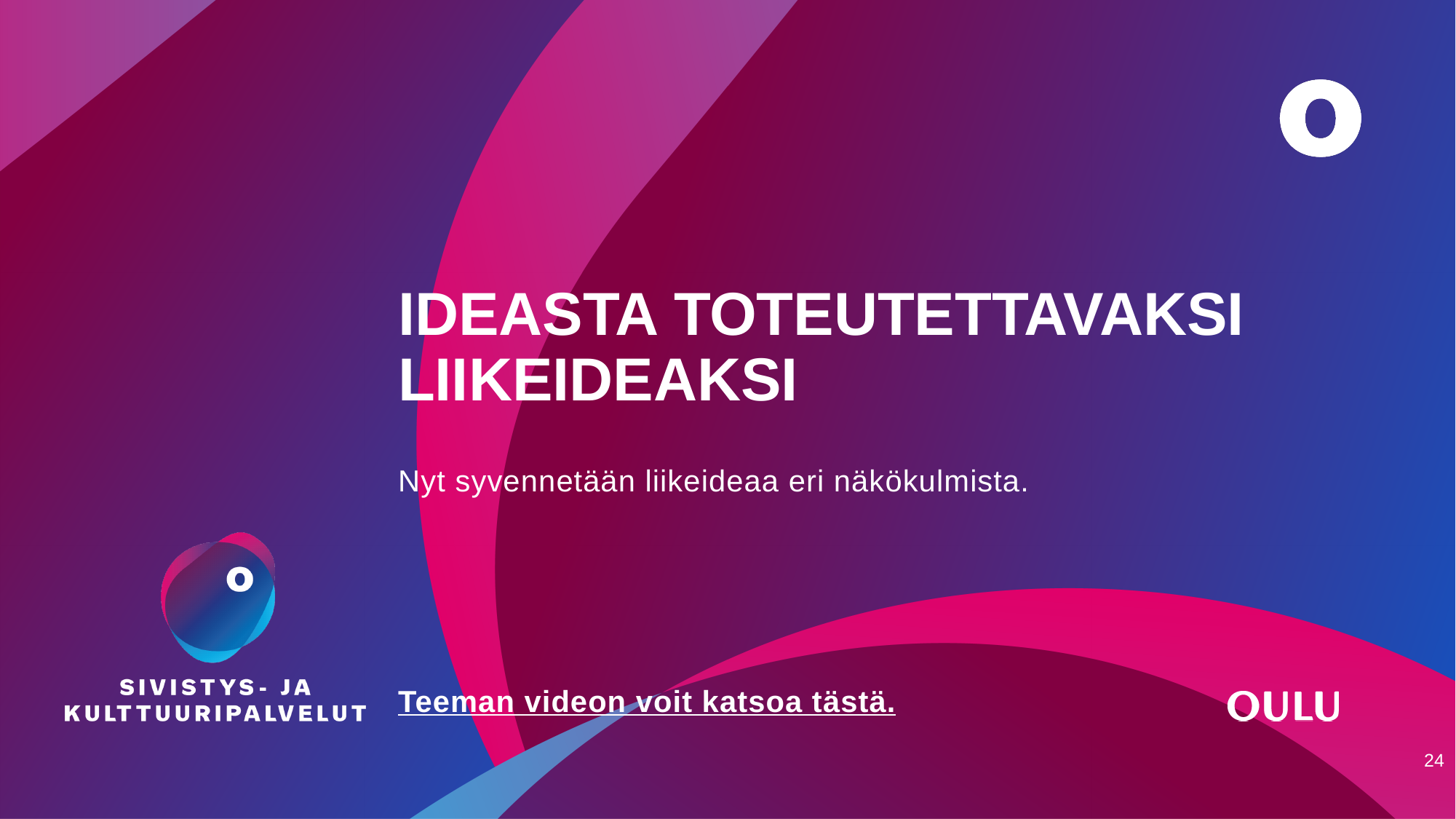

# IDEASTA TOTEUTETTAVAKSI LIIKEIDEAKSI
Nyt syvennetään liikeideaa eri näkökulmista.
Teeman videon voit katsoa tästä.
24